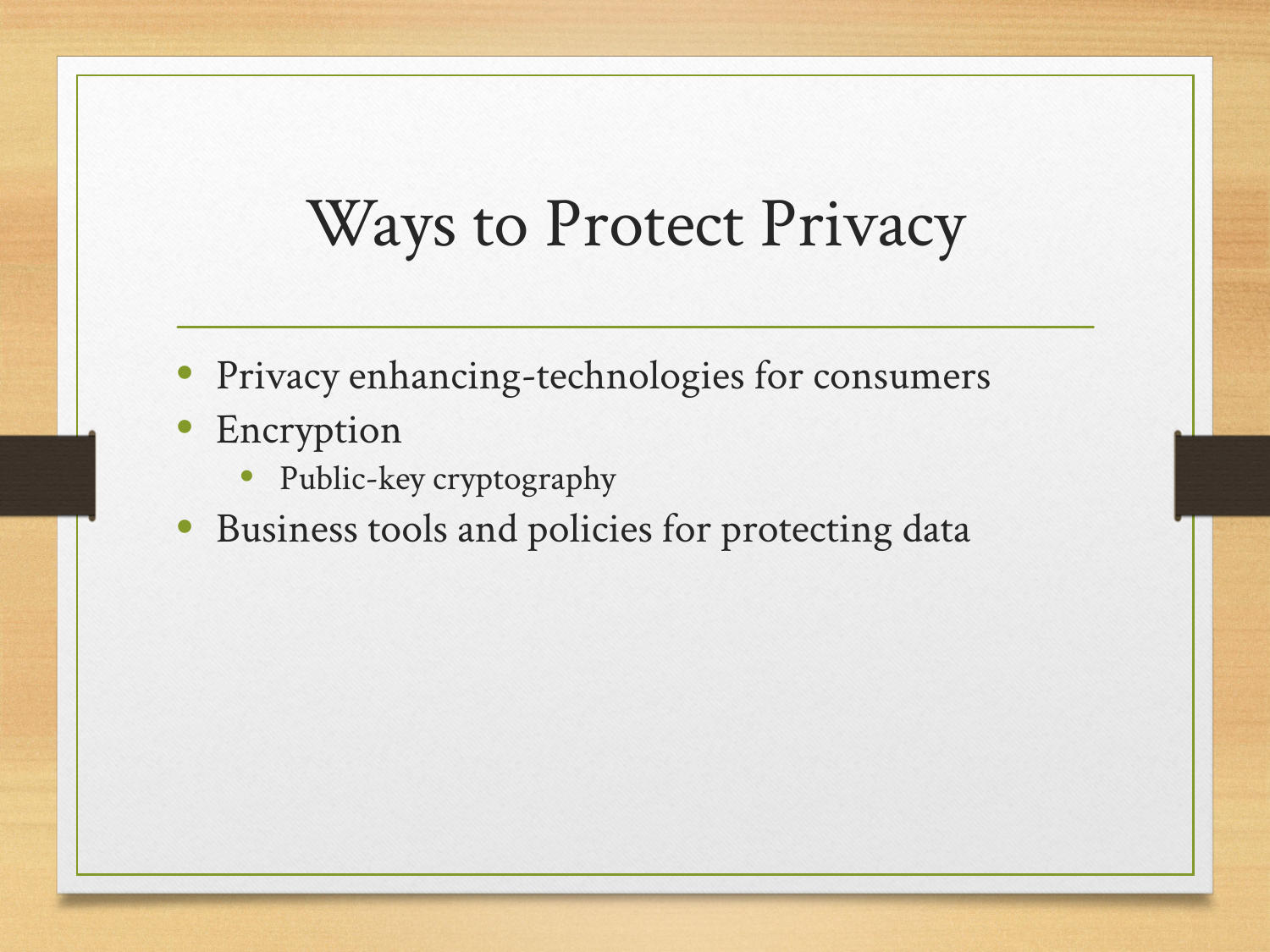

# Ways to Protect Privacy
Privacy enhancing-technologies for consumers
Encryption
Public-key cryptography
Business tools and policies for protecting data